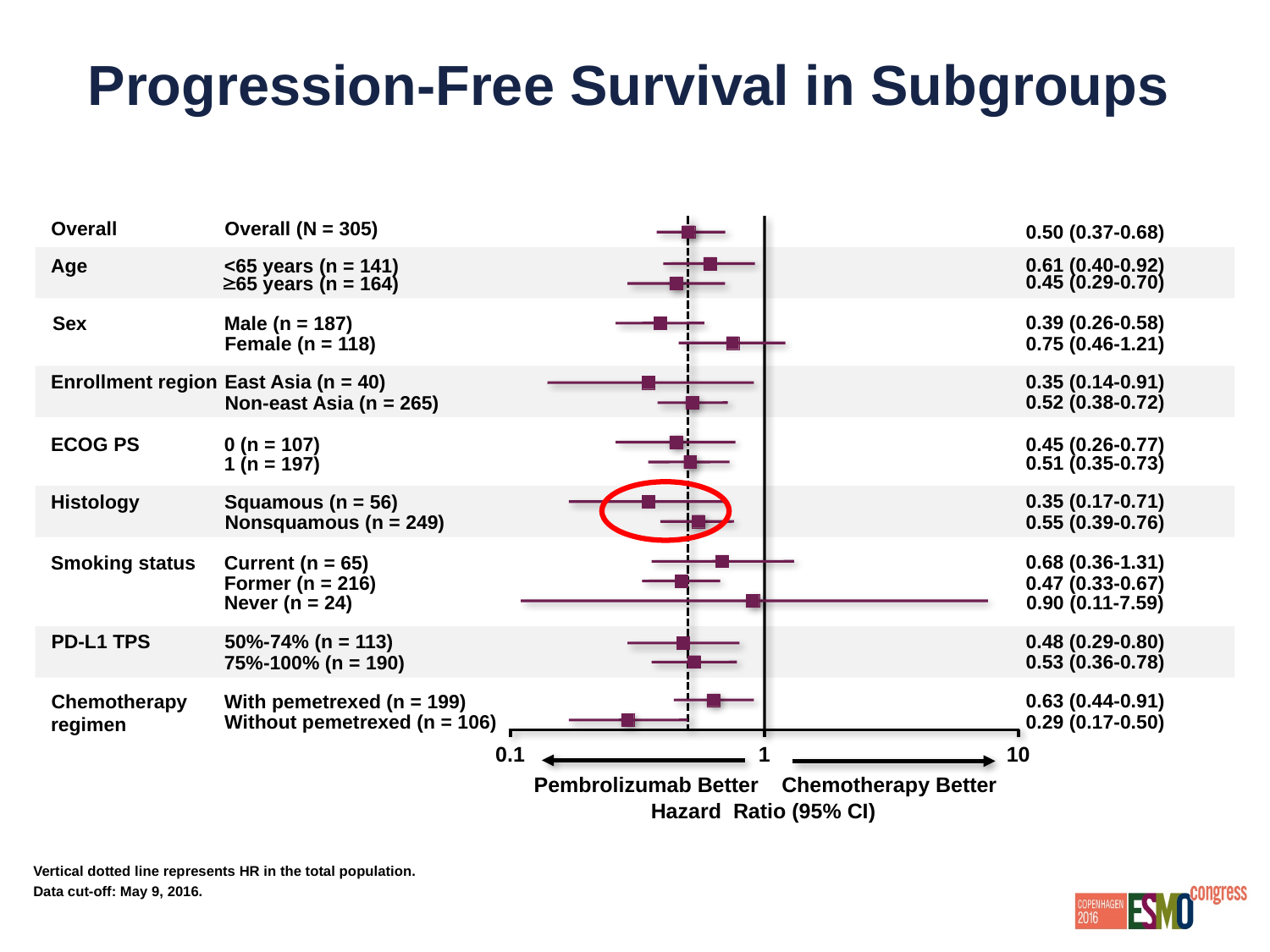

# Progression-Free Survival in Subgroups
Overall
Overall (N = 305)

0.50 (0.37-0.68)

0.61 (0.40-0.92)
Age
<65 years (n = 141)

0.45 (0.29-0.70)
≥
65 years (n = 164)

0.39 (0.26-0.58)
Sex
Male (n = 187)

0.75 (0.46-1.21)
Female (n = 118)

0.35 (0.14-0.91)
Enrollment region
East Asia (n = 40)

0.52 (0.38-0.72)
Non-east Asia (n = 265)

0.45 (0.26-0.77)
ECOG PS
0 (n = 107)

0.51 (0.35-0.73)
1 (n = 197)

0.35 (0.17-0.71)
Histology
Squamous (n = 56)

0.55 (0.39-0.76)
Nonsquamous (n = 249)

0.68 (0.36-1.31)
Smoking status
Current (n = 65)

0.47 (0.33-0.67)
Former (n = 216)

0.90 (0.11-7.59)
Never (n = 24)

0.48 (0.29-0.80)
PD-L1 TPS
50%-74% (n = 113)

0.53 (0.36-0.78)
75%-100% (n = 190)

0.63 (0.44-0.91)
Chemotherapy
With pemetrexed (n = 199)

0.29 (0.17-0.50)
Without pemetrexed (n = 106)
regimen

0.1
1
10
Pembrolizumab Better
Chemotherapy Better
Hazard  Ratio (95% CI)

Vertical dotted line represents HR in the total population.
Data cut-off: May 9, 2016.